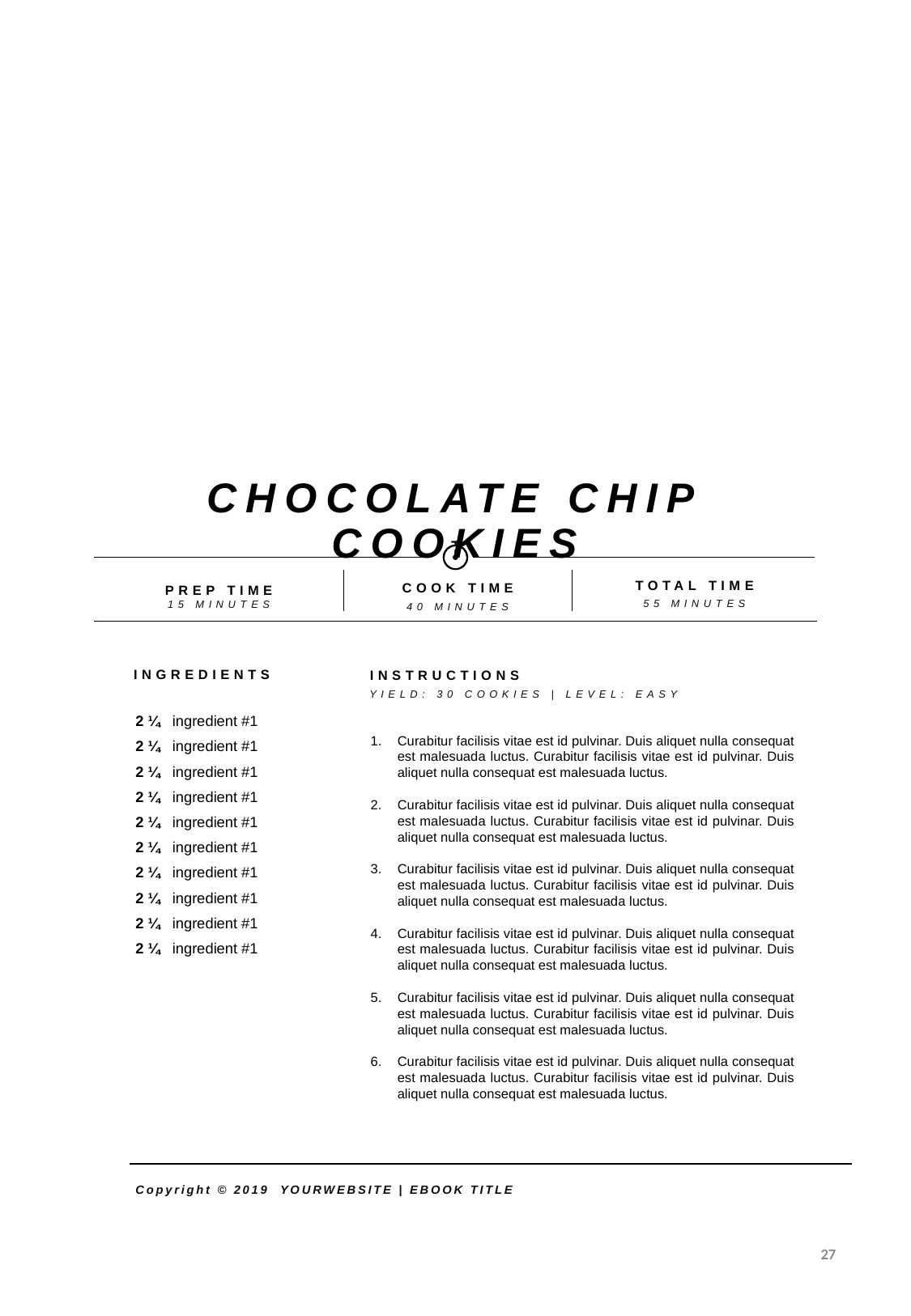

PRESS PLAY
CHOCOLATE CHIP COOKIES

TOTAL TIME
PREP TIME
COOK TIME
55 MINUTES
15 MINUTES
40 MINUTES
INGREDIENTS
INSTRUCTIONS
YIELD: 30 COOKIES | LEVEL: EASY
2 ¼   ingredient #1
2 ¼   ingredient #1
2 ¼   ingredient #1
2 ¼   ingredient #1
2 ¼   ingredient #1
2 ¼   ingredient #1
2 ¼   ingredient #1
2 ¼   ingredient #1
2 ¼   ingredient #1
2 ¼   ingredient #1

Curabitur facilisis vitae est id pulvinar. Duis aliquet nulla consequat est malesuada luctus. Curabitur facilisis vitae est id pulvinar. Duis aliquet nulla consequat est malesuada luctus.

Curabitur facilisis vitae est id pulvinar. Duis aliquet nulla consequat est malesuada luctus. Curabitur facilisis vitae est id pulvinar. Duis aliquet nulla consequat est malesuada luctus.

Curabitur facilisis vitae est id pulvinar. Duis aliquet nulla consequat est malesuada luctus. Curabitur facilisis vitae est id pulvinar. Duis aliquet nulla consequat est malesuada luctus.

Curabitur facilisis vitae est id pulvinar. Duis aliquet nulla consequat est malesuada luctus. Curabitur facilisis vitae est id pulvinar. Duis aliquet nulla consequat est malesuada luctus.

Curabitur facilisis vitae est id pulvinar. Duis aliquet nulla consequat est malesuada luctus. Curabitur facilisis vitae est id pulvinar. Duis aliquet nulla consequat est malesuada luctus.

Curabitur facilisis vitae est id pulvinar. Duis aliquet nulla consequat est malesuada luctus. Curabitur facilisis vitae est id pulvinar. Duis aliquet nulla consequat est malesuada luctus.

Copyright © 2019  YOURWEBSITE | EBOOK TITLE
27